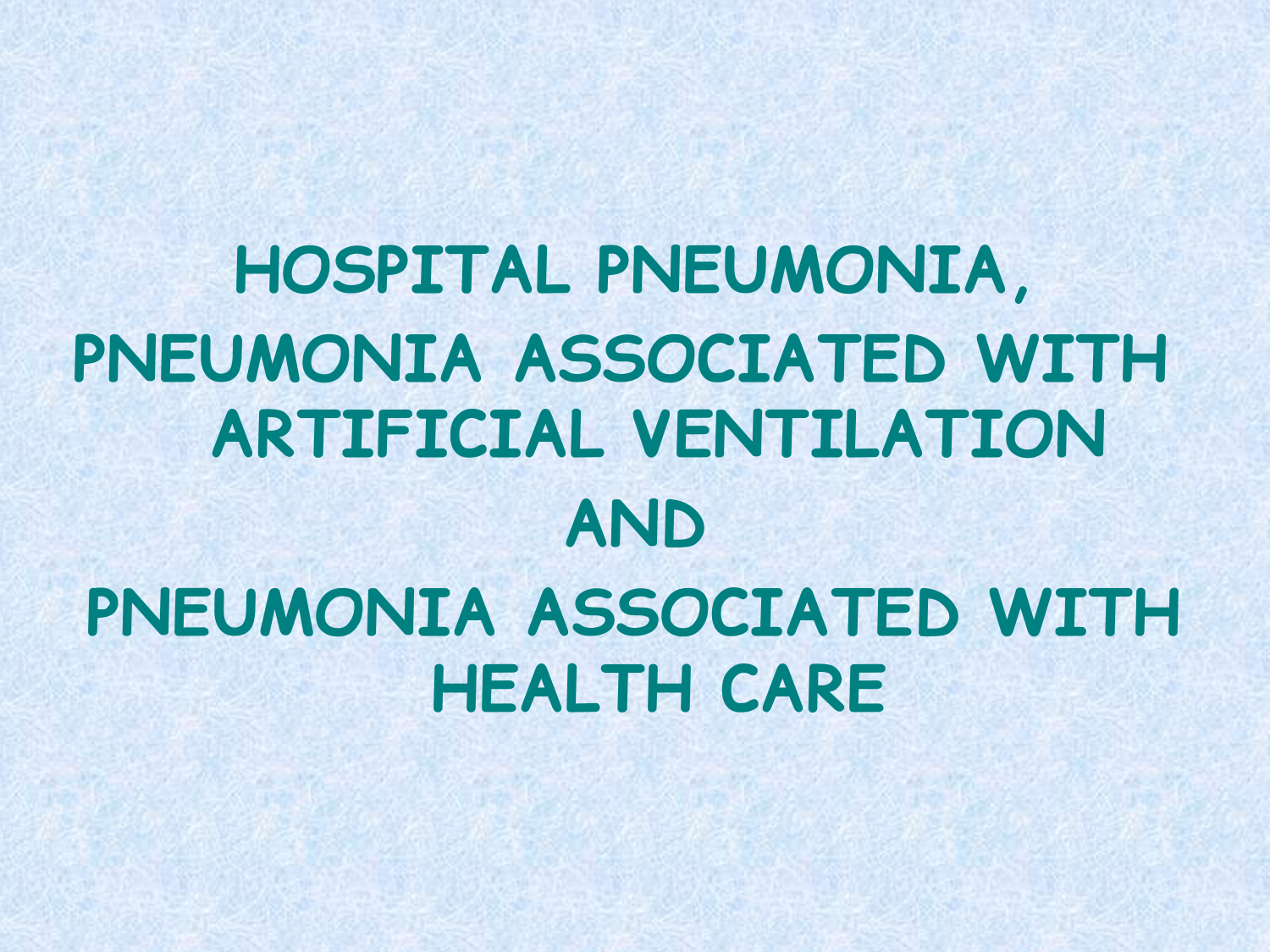

HOSPITAL PNEUMONIA,
PNEUMONIA ASSOCIATED WITH  ARTIFICIAL VENTILATION
AND
PNEUMONIA ASSOCIATED WITH HEALTH CARE
#